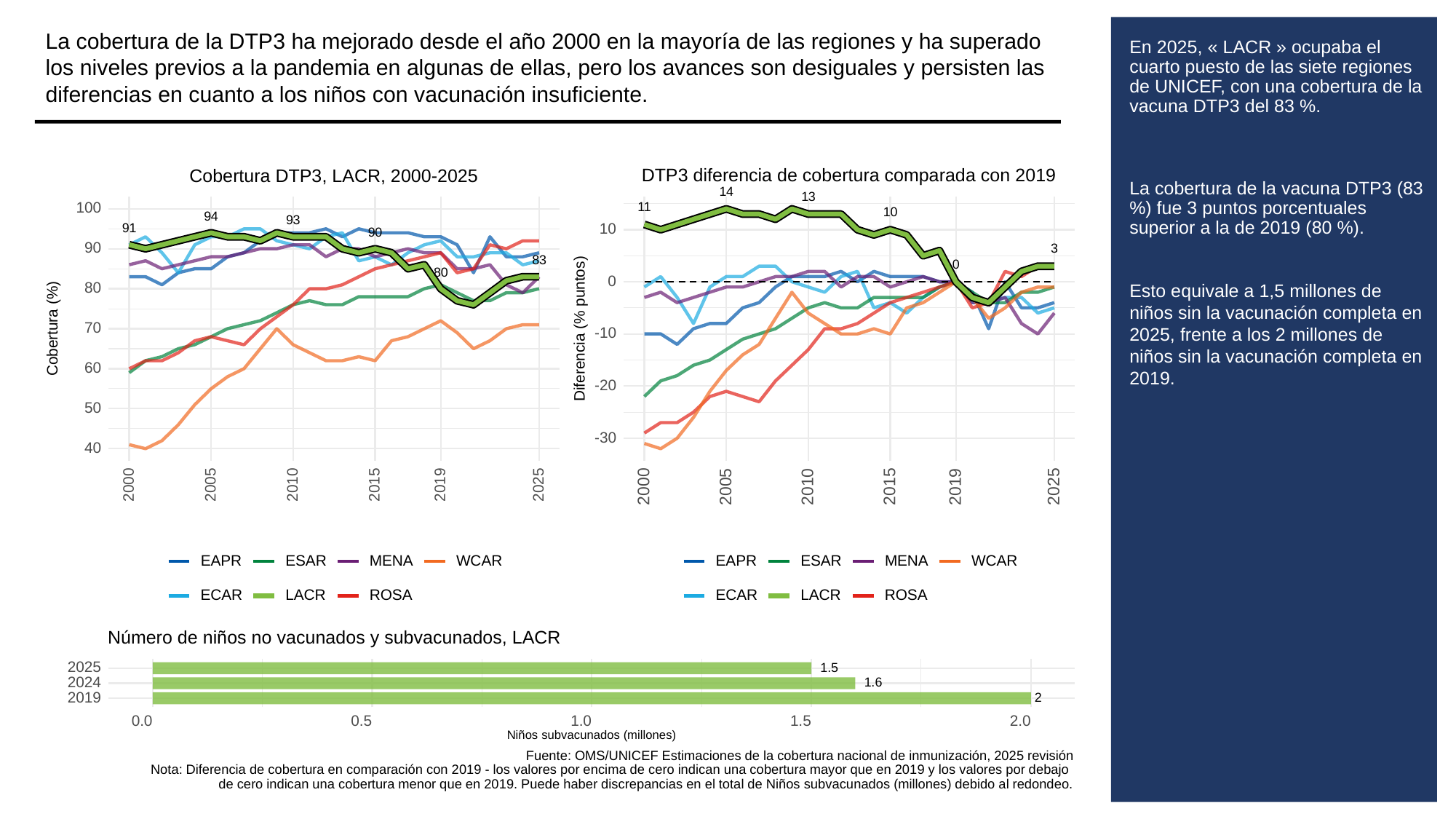

La cobertura de la DTP3 ha mejorado desde el año 2000 en la mayoría de las regiones y ha superado los niveles previos a la pandemia en algunas de ellas, pero los avances son desiguales y persisten las diferencias en cuanto a los niños con vacunación insuficiente.
# En 2025, « LACR » ocupaba el cuarto puesto de las siete regiones de UNICEF, con una cobertura de la vacuna DTP3 del 83 %.

La cobertura de la vacuna DTP3 (83 %) fue 3 puntos porcentuales superior a la de 2019 (80 %).

Esto equivale a 1,5 millones de niños sin la vacunación completa en 2025, frente a los 2 millones de niños sin la vacunación completa en 2019.

DTP3 diferencia de cobertura comparada con 2019
Cobertura DTP3, LACR, 2000-2025
14
13

11
100

10

94
93
10
91
90

90
3

83
0

80

0

80

Cobertura (%)
Diferencia (% puntos)
70
-10

60

-20

50

-30

40

2000
2005
2010
2015
2019
2025
2000
2005
2010
2015
2019
2025
ESAR
WCAR
ESAR
WCAR
EAPR
MENA
EAPR
MENA

ROSA
ROSA
ECAR
LACR
ECAR
LACR

Número de niños no vacunados y subvacunados, LACR

2025
1.5

2024
1.6

2019
2

0.0
0.5
1.0
1.5
2.0
Niños subvacunados (millones)
Fuente: OMS/UNICEF Estimaciones de la cobertura nacional de inmunización, 2025 revisión
Nota: Diferencia de cobertura en comparación con 2019 - los valores por encima de cero indican una cobertura mayor que en 2019 y los valores por debajo
de cero indican una cobertura menor que en 2019. Puede haber discrepancias en el total de Niños subvacunados (millones) debido al redondeo.